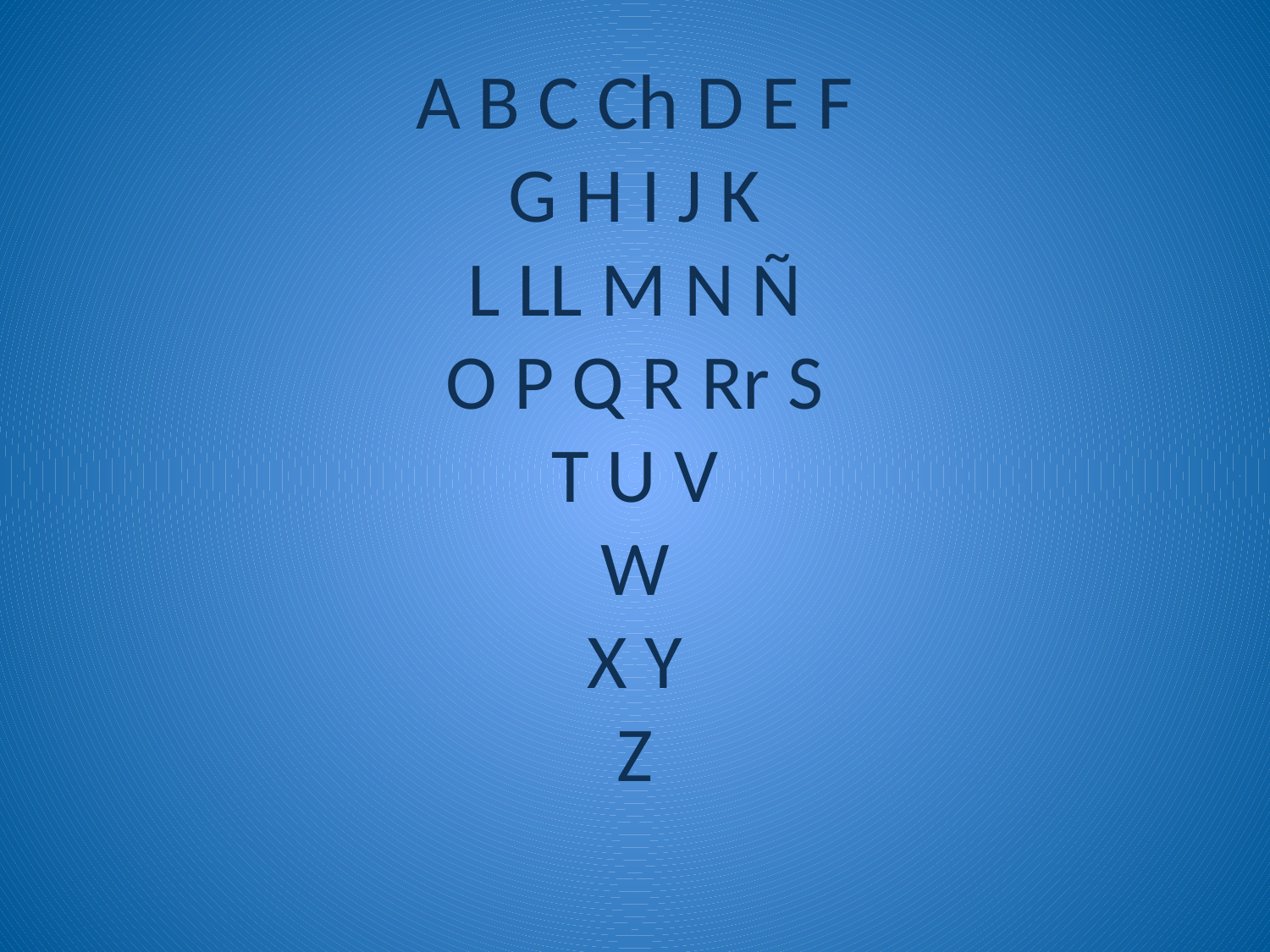

# A B C Ch D E F G H I J K L LL M N Ñ O P Q R Rr S T U V W X Y Z